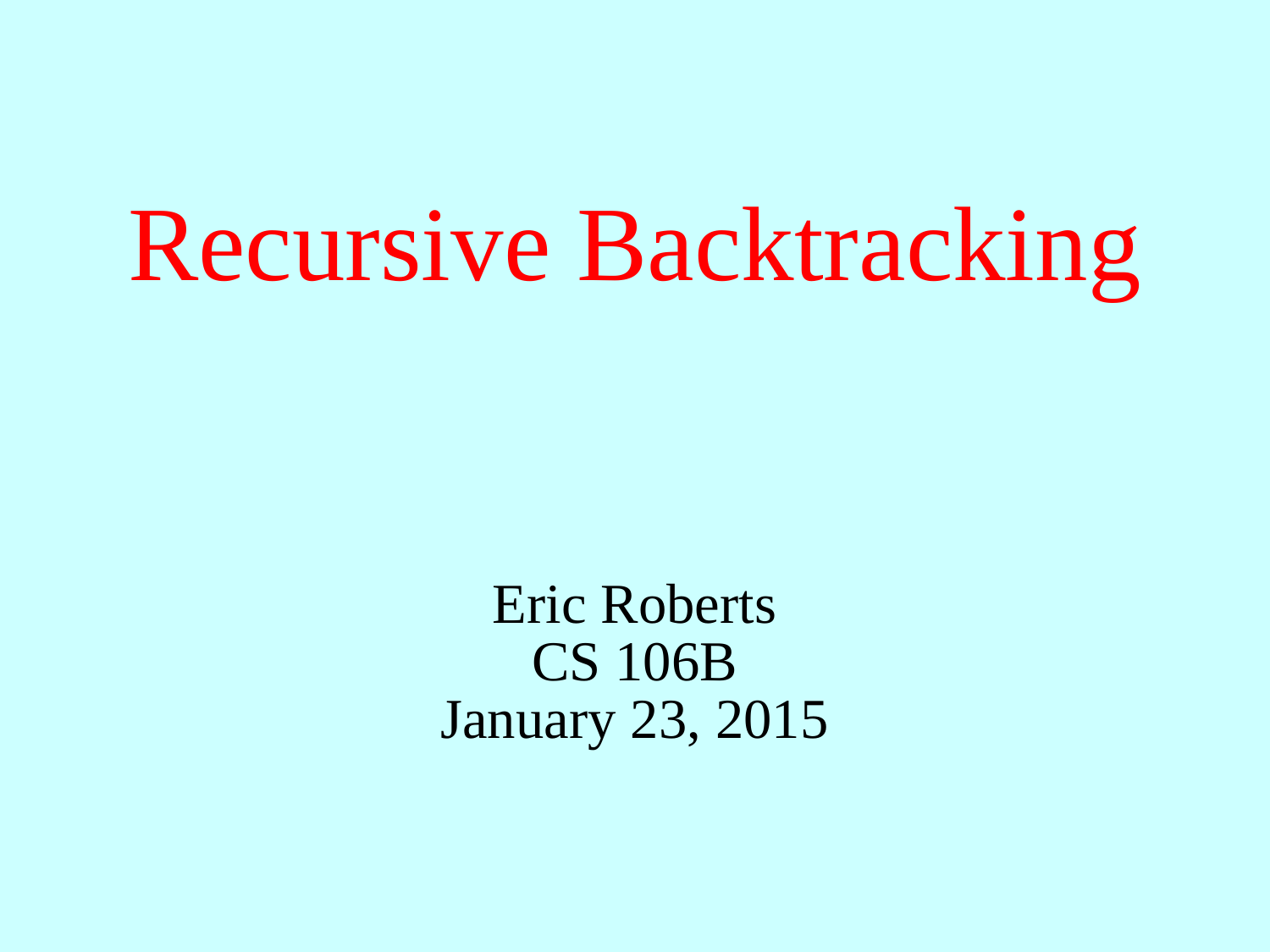

# Recursive Backtracking
Eric Roberts
CS 106B
January 23, 2015